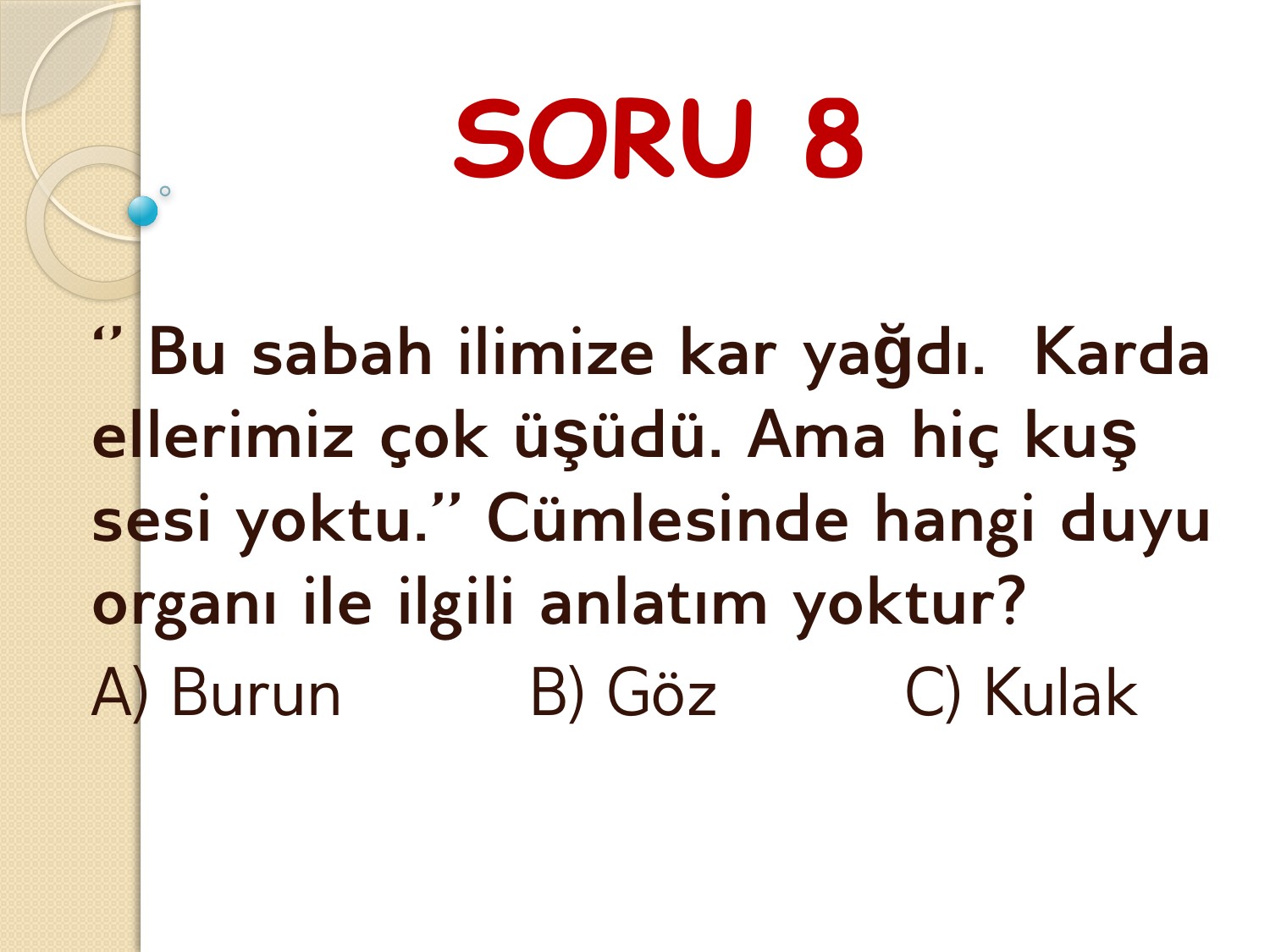

# SORU 8

‘’ Bu sabah ilimize kar yağdı.  Karda ellerimiz çok üşüdü. Ama hiç kuş sesi yoktu.’’ Cümlesinde hangi duyu organı ile ilgili anlatım yoktur?
A) Burun         B) Göz         C) Kulak